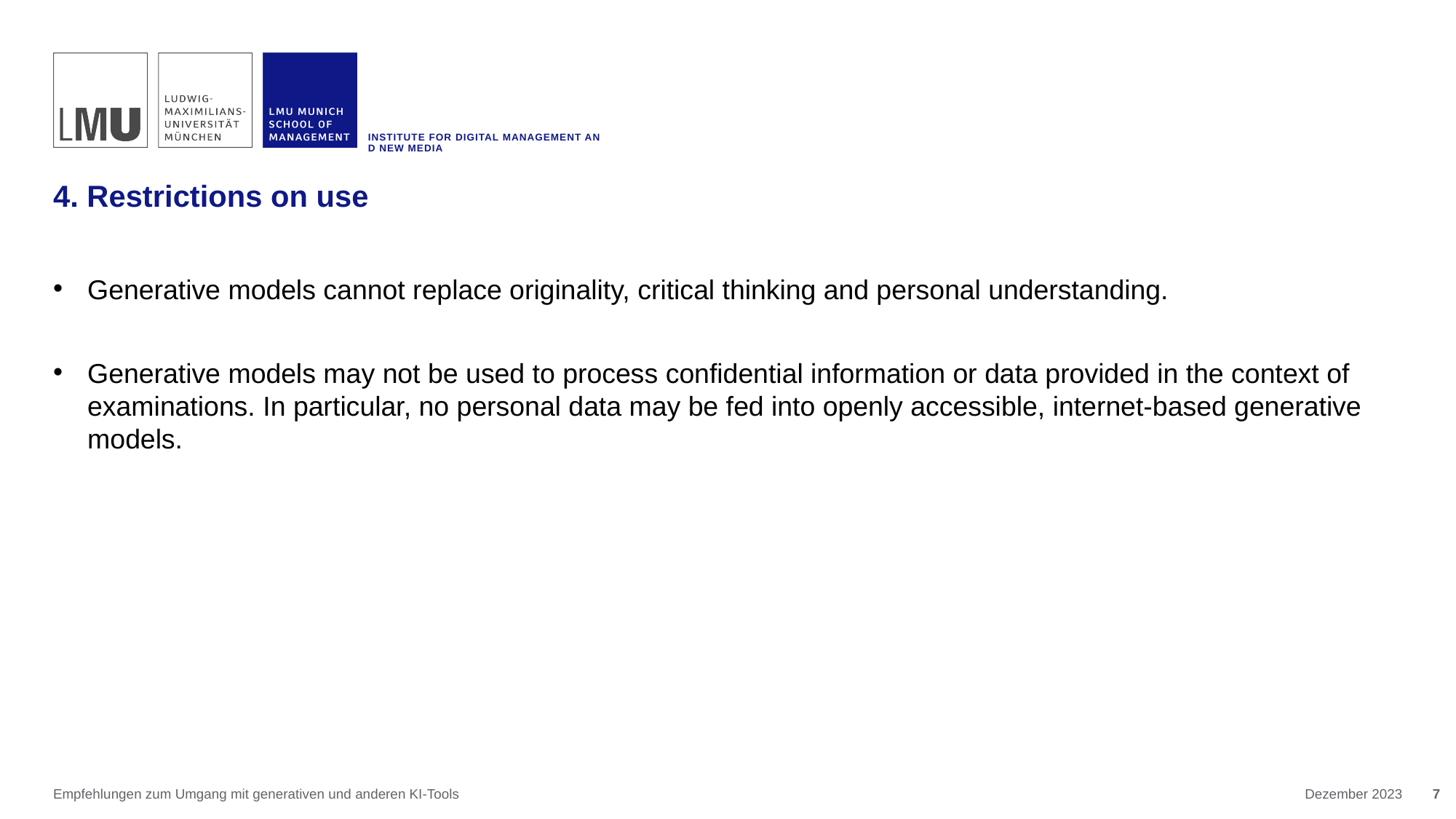

INSTITUTE FOR DIGITAL MANAGEMENT AND NEW MEDIA
# 4. Restrictions on use
Generative models cannot replace originality, critical thinking and personal understanding.

Generative models may not be used to process confidential information or data provided in the context of examinations. In particular, no personal data may be fed into openly accessible, internet-based generative models.

Empfehlungen zum Umgang mit generativen und anderen KI-Tools
Dezember 2023
7